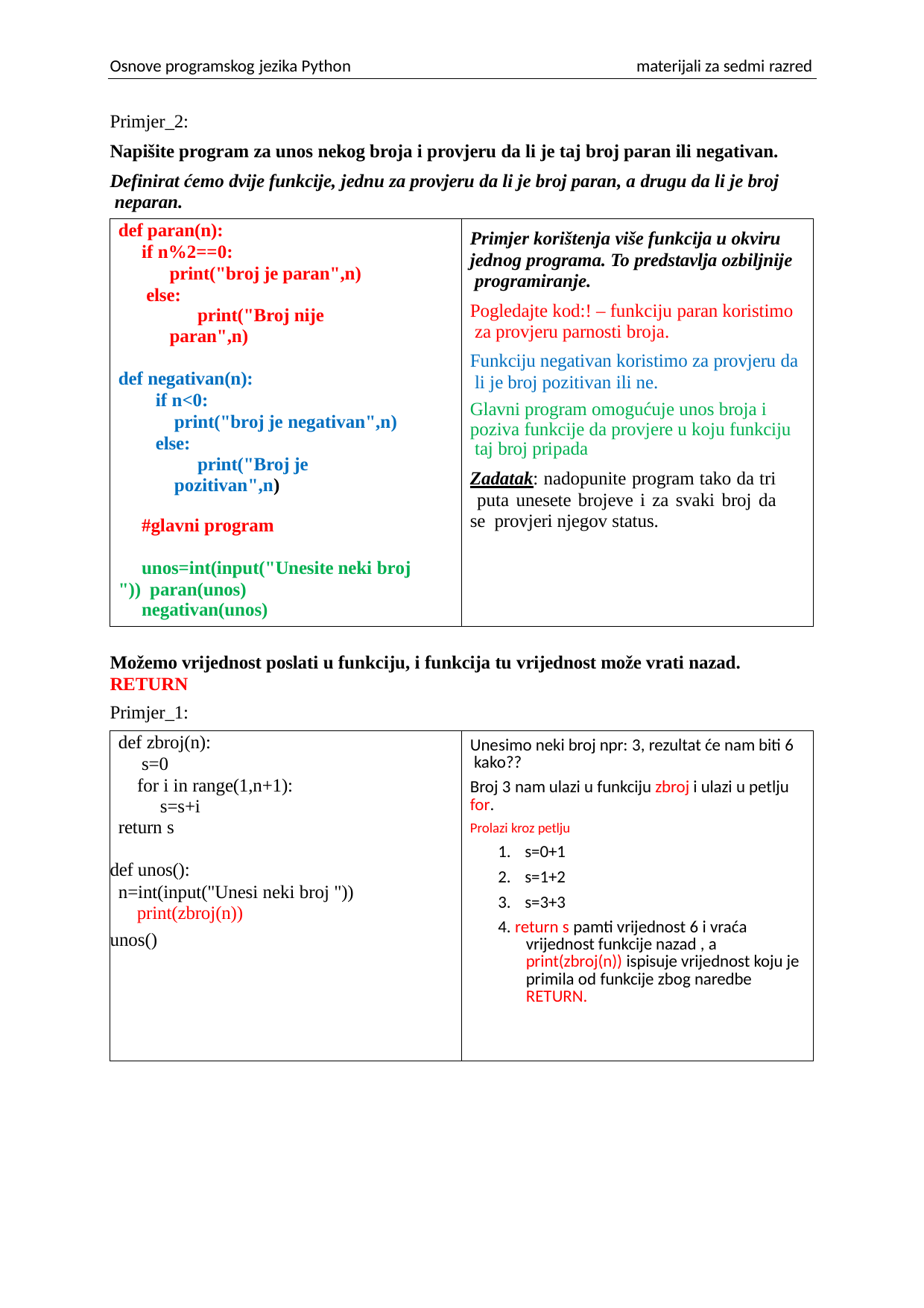

Osnove programskog jezika Python	materijali za sedmi razred

Primjer_2:
Napišite program za unos nekog broja i provjeru da li je taj broj paran ili negativan.
Definirat ćemo dvije funkcije, jednu za provjeru da li je broj paran, a drugu da li je broj  neparan.

| def paran(n): if n%2==0: print("broj je paran",n) else: print("Broj nije paran",n) def negativan(n): if n<0: print("broj je negativan",n) else: print("Broj je pozitivan",n) #glavni program unos=int(input("Unesite neki broj ")) paran(unos) negativan(unos) | Primjer korištenja više funkcija u okviru jednog programa. To predstavlja ozbiljnije programiranje. Pogledajte kod:! – funkciju paran koristimo za provjeru parnosti broja. Funkciju negativan koristimo za provjeru da li je broj pozitivan ili ne. Glavni program omogućuje unos broja i poziva funkcije da provjere u koju funkciju taj broj pripada Zadatak: nadopunite program tako da tri puta unesete brojeve i za svaki broj da se provjeri njegov status. |
| --- | --- |
Možemo vrijednost poslati u funkciju, i funkcija tu vrijednost može vrati nazad.  RETURN
Primjer_1:
| def zbroj(n): s=0 for i in range(1,n+1): s=s+i return s def unos(): n=int(input("Unesi neki broj ")) print(zbroj(n)) unos() | Unesimo neki broj npr: 3, rezultat će nam biti 6 kako?? Broj 3 nam ulazi u funkciju zbroj i ulazi u petlju for. Prolazi kroz petlju 1. s=0+1 2. s=1+2 3. s=3+3 4. return s pamti vrijednost 6 i vraća vrijednost funkcije nazad , a print(zbroj(n)) ispisuje vrijednost koju je primila od funkcije zbog naredbe RETURN. |
| --- | --- |